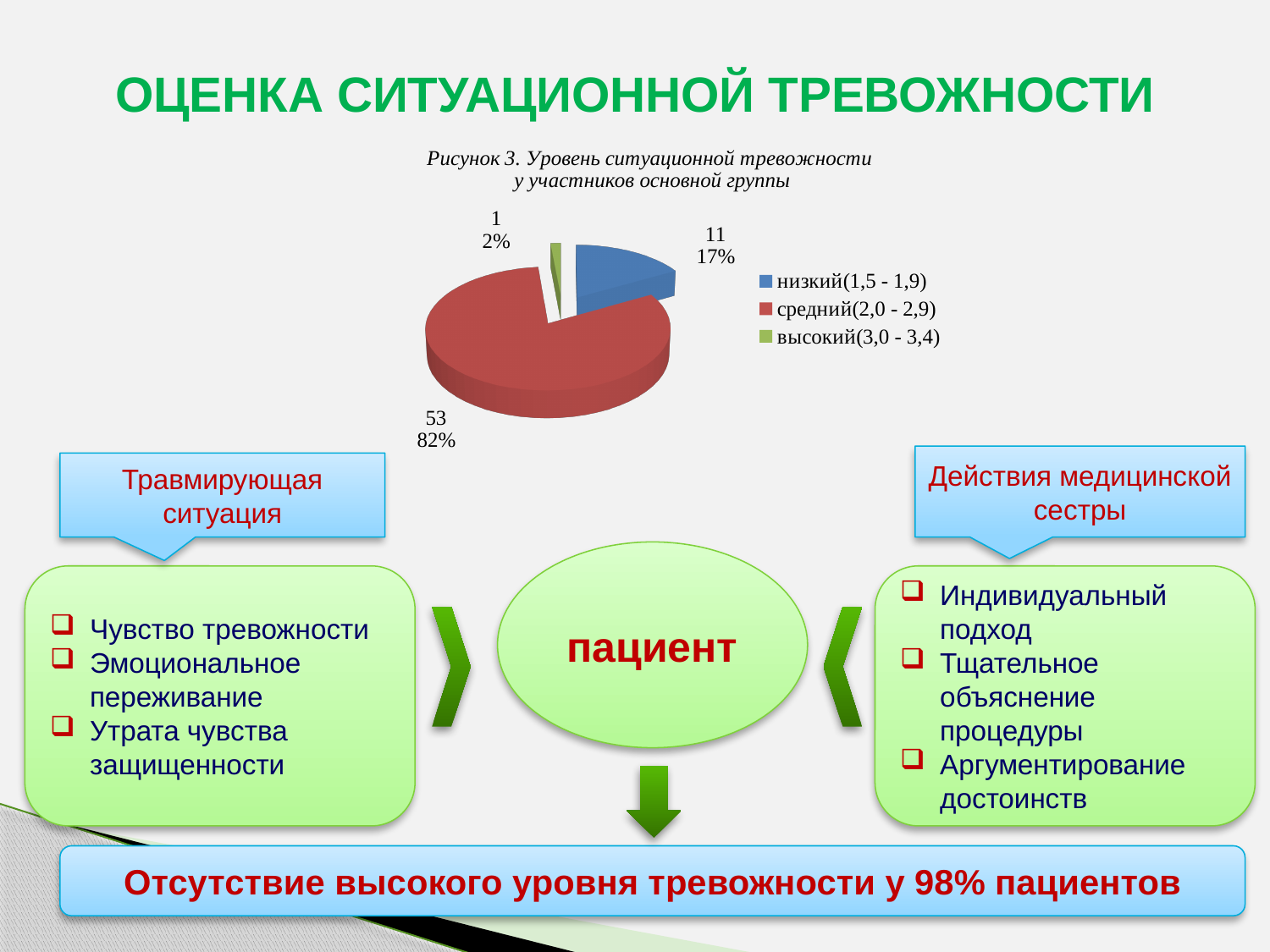

# ОЦЕНКА СИТУАЦИОННОЙ ТРЕВОЖНОСТИ

[unsupported chart]

Действия медицинской сестры
Травмирующая ситуация
пациент
Чувство тревожности
Эмоциональное переживание
Утрата чувства защищенности
Индивидуальный подход
Тщательное объяснение процедуры
Аргументирование достоинств

Отсутствие высокого уровня тревожности у 98% пациентов